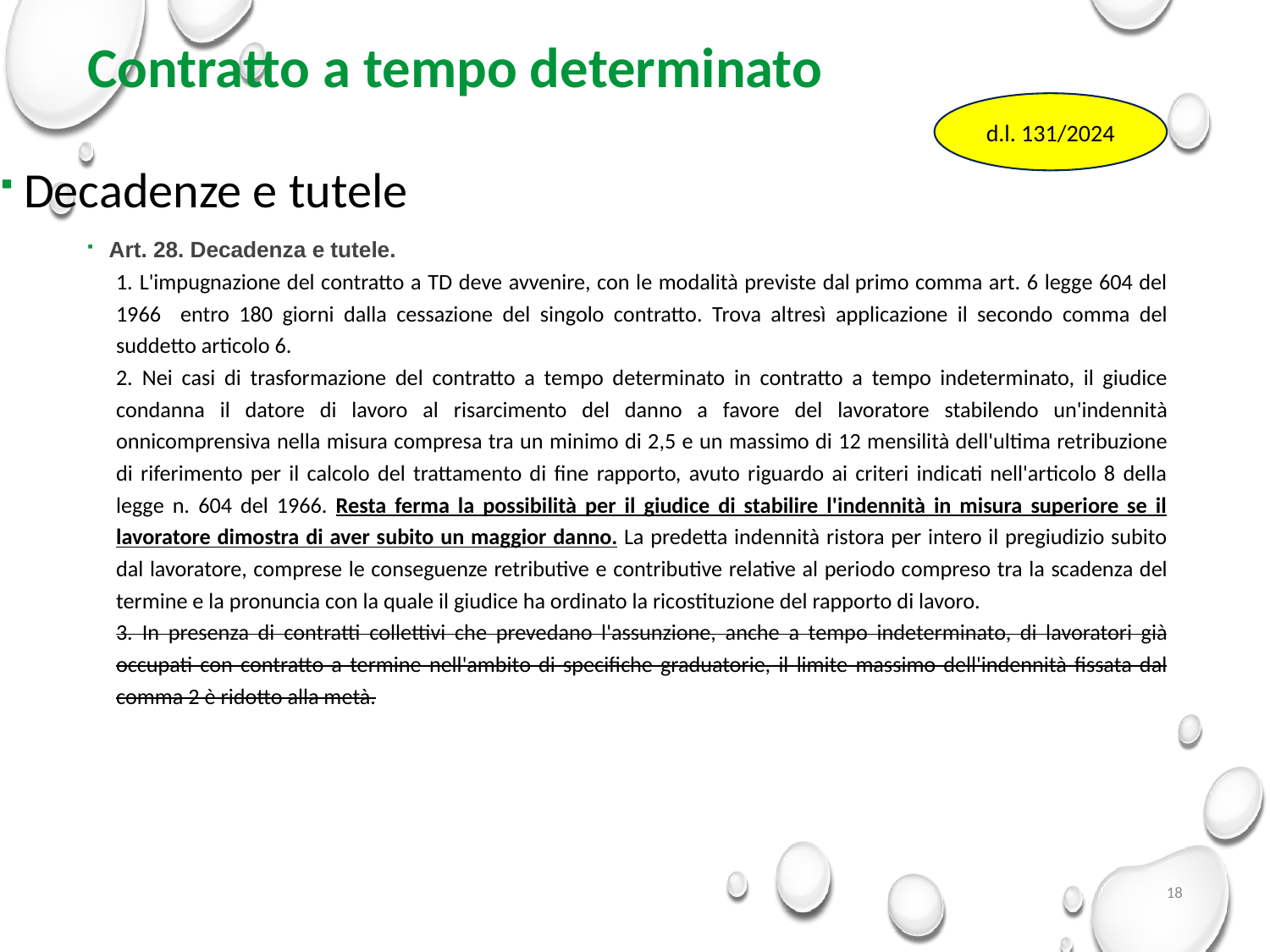

# Contratto a tempo determinato
d.l. 131/2024
Decadenze e tutele

Art. 28. Decadenza e tutele.
1. L'impugnazione del contratto a TD deve avvenire, con le modalità previste dal primo comma art. 6 legge 604 del 1966  entro 180 giorni dalla cessazione del singolo contratto. Trova altresì applicazione il secondo comma del suddetto articolo 6.
2. Nei casi di trasformazione del contratto a tempo determinato in contratto a tempo indeterminato, il giudice condanna il datore di lavoro al risarcimento del danno a favore del lavoratore stabilendo un'indennità onnicomprensiva nella misura compresa tra un minimo di 2,5 e un massimo di 12 mensilità dell'ultima retribuzione di riferimento per il calcolo del trattamento di fine rapporto, avuto riguardo ai criteri indicati nell'articolo 8 della legge n. 604 del 1966. Resta ferma la possibilità per il giudice di stabilire l'indennità in misura superiore se il lavoratore dimostra di aver subito un maggior danno. La predetta indennità ristora per intero il pregiudizio subito dal lavoratore, comprese le conseguenze retributive e contributive relative al periodo compreso tra la scadenza del termine e la pronuncia con la quale il giudice ha ordinato la ricostituzione del rapporto di lavoro.
3. In presenza di contratti collettivi che prevedano l'assunzione, anche a tempo indeterminato, di lavoratori già occupati con contratto a termine nell'ambito di specifiche graduatorie, il limite massimo dell'indennità fissata dal comma 2 è ridotto alla metà.

18